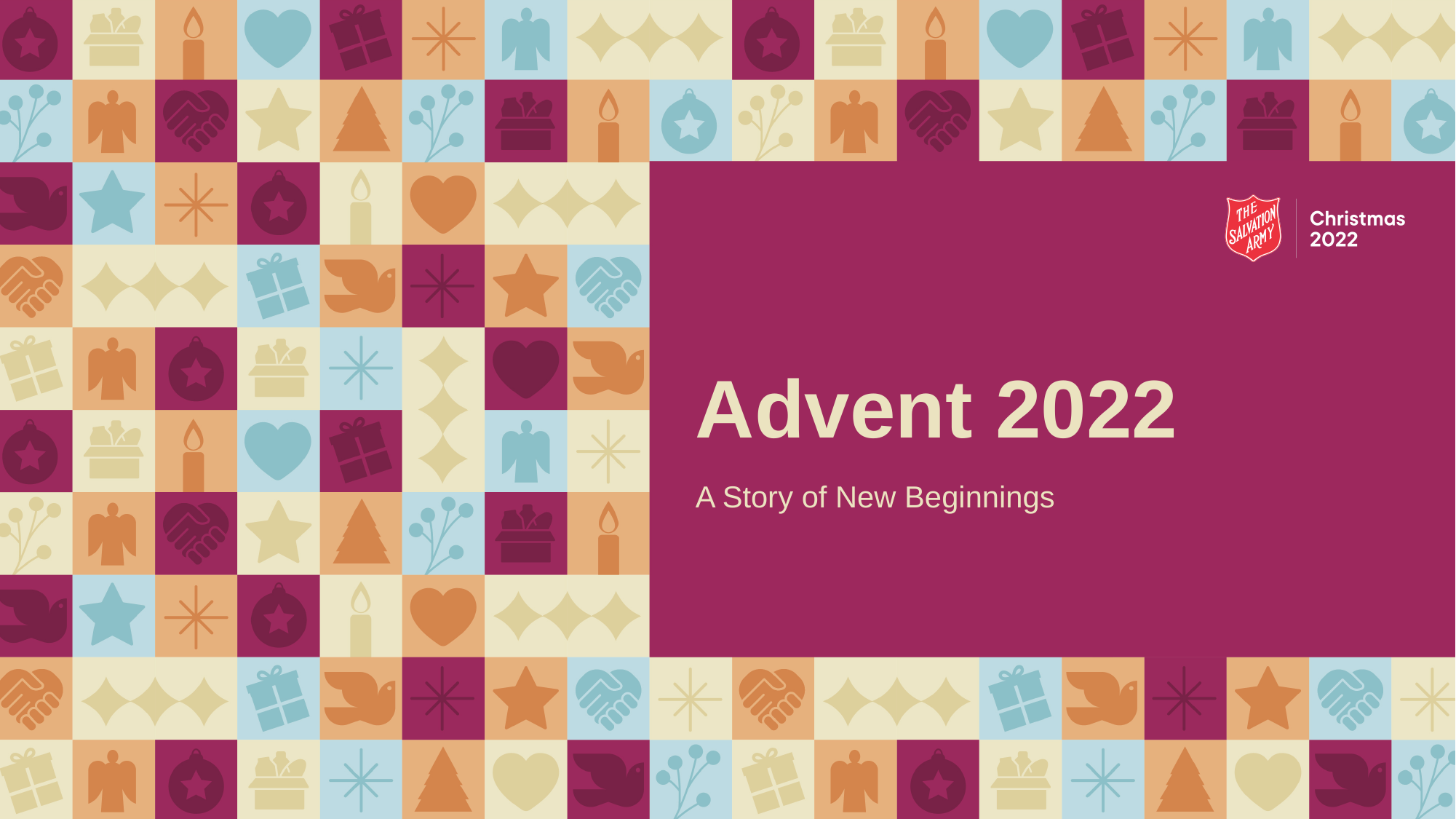

# Advent 2022
A Story of New Beginnings